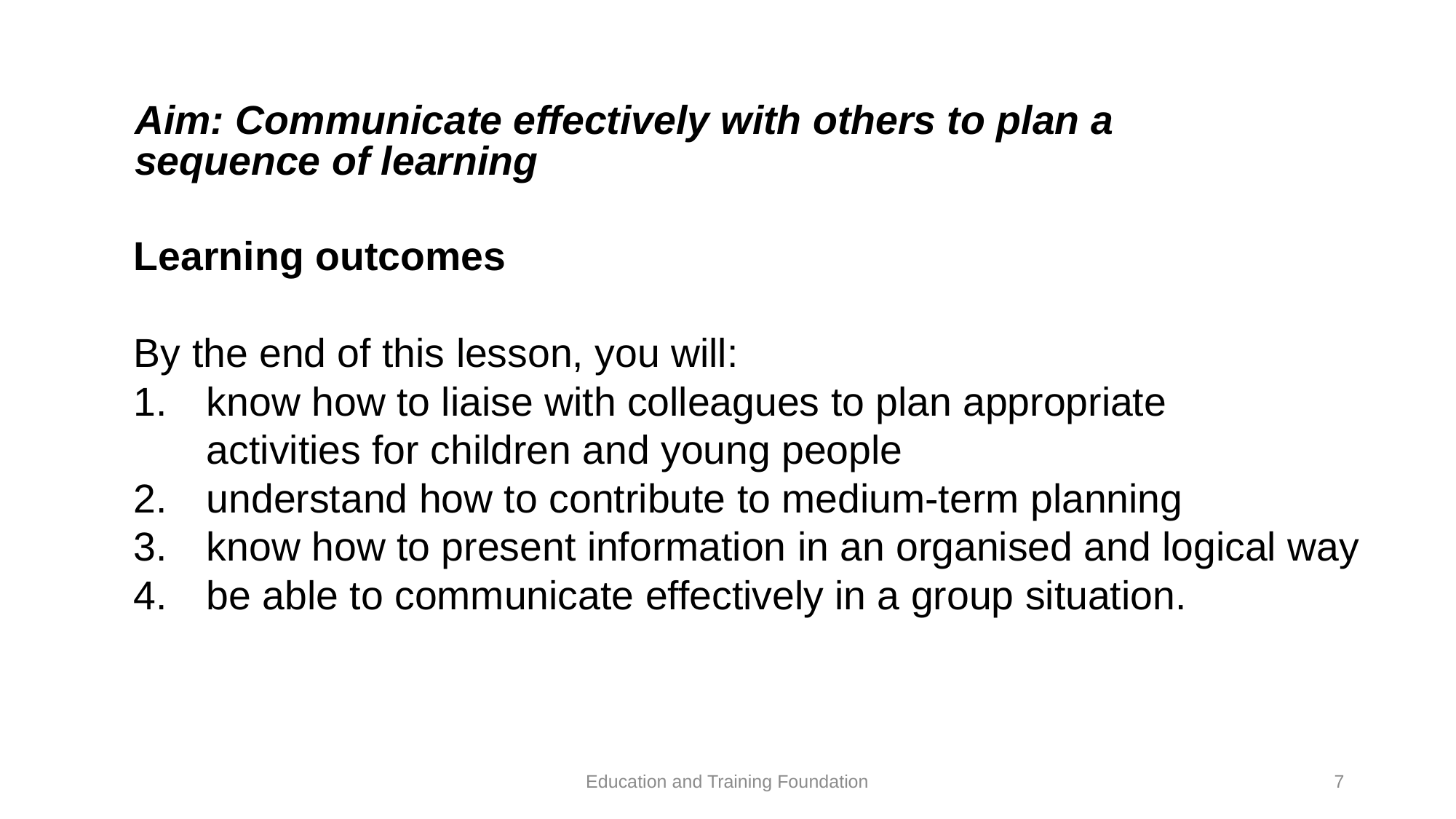

# Aim: Communicate effectively with others to plan a sequence of learning
Learning outcomes

By the end of this lesson, you will:
know how to liaise with colleagues to plan appropriate activities for children and young people
understand how to contribute to medium-term planning
know how to present information in an organised and logical way
be able to communicate effectively in a group situation.

Education and Training Foundation
7